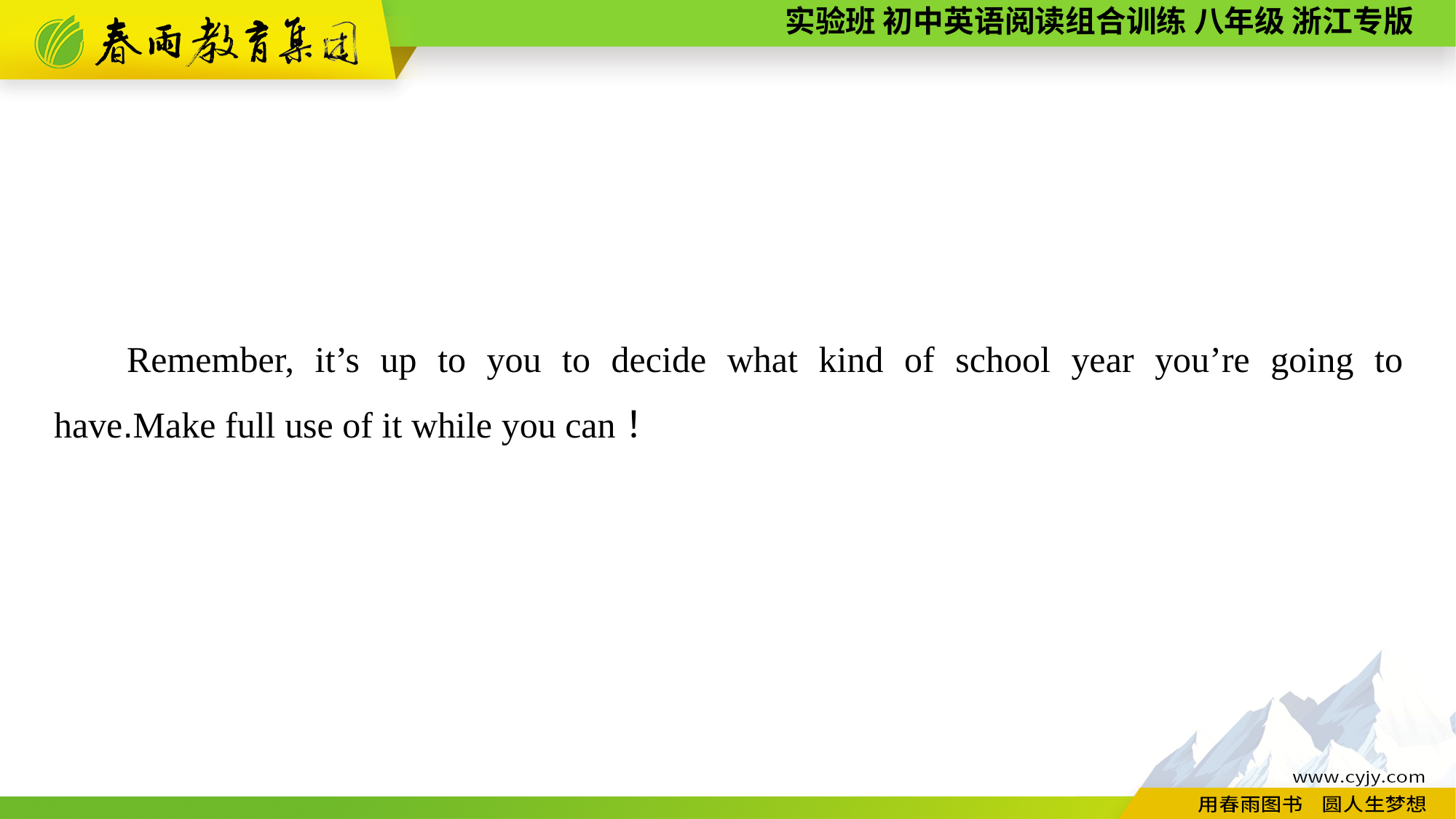

Remember, it’s up to you to decide what kind of school year you’re going to have.Make full use of it while you can！